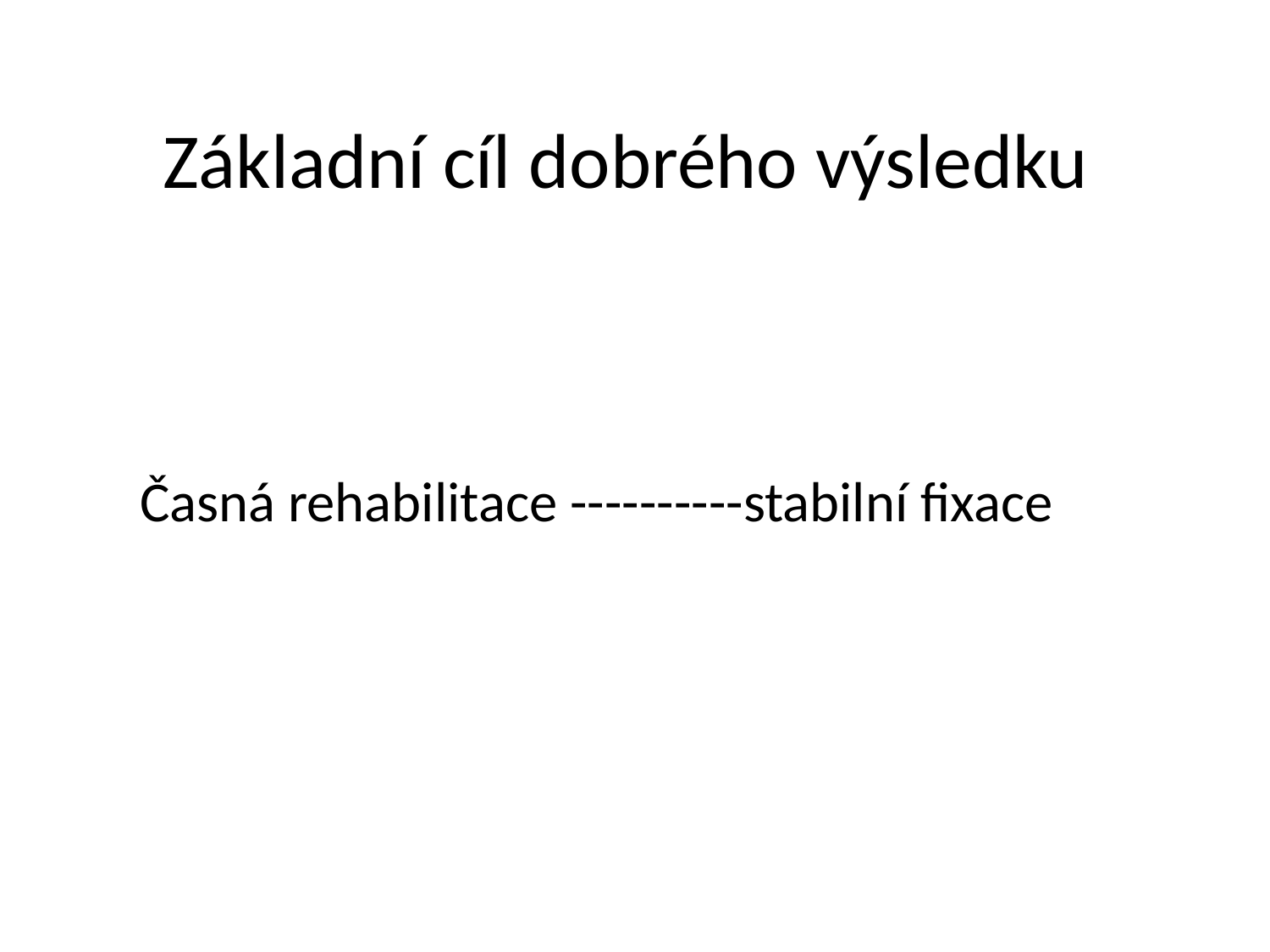

# Základní cíl dobrého výsledku

     Časná rehabilitace ----------stabilní fixace